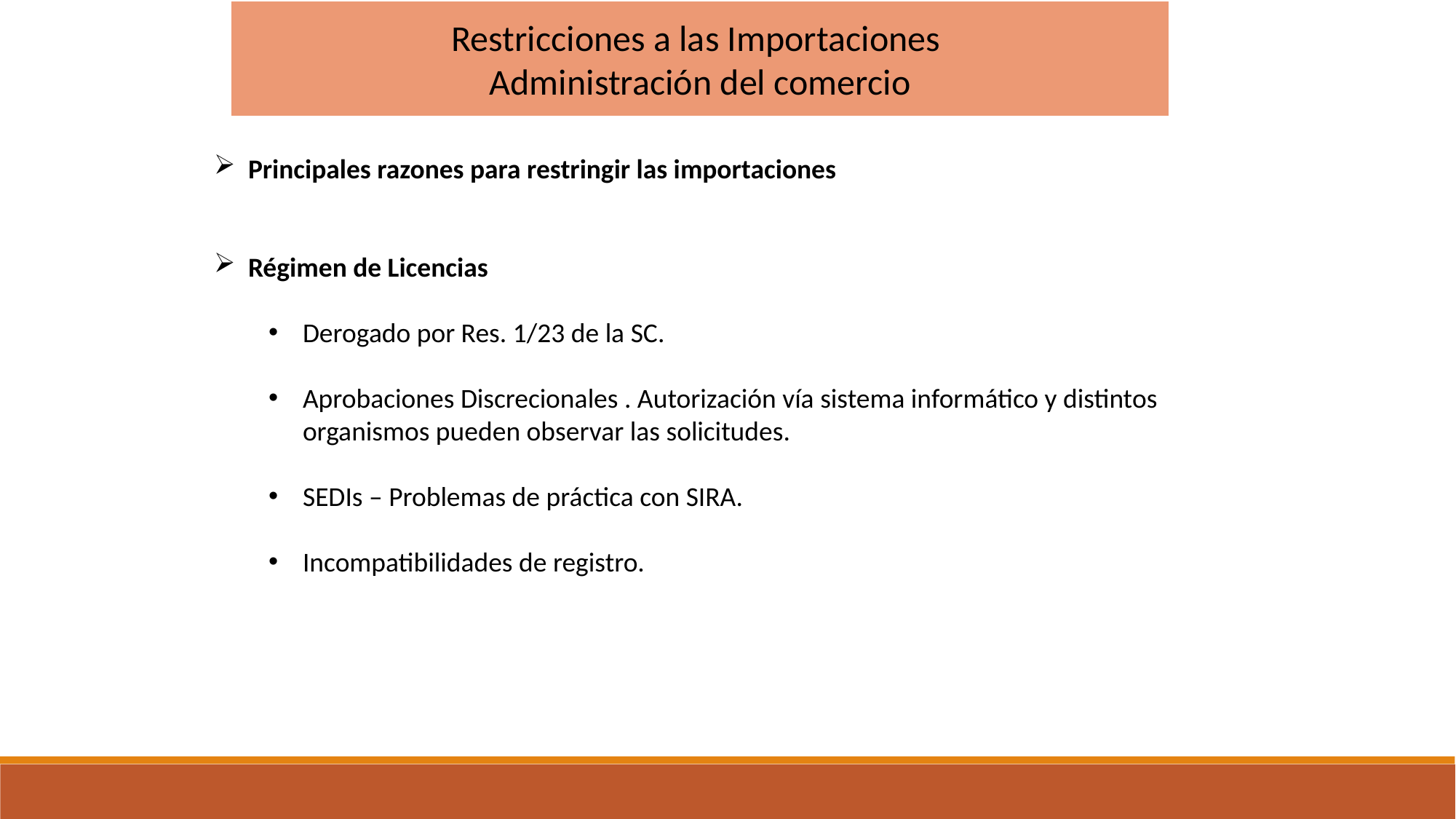

Restricciones a las Importaciones
Administración del comercio
Principales razones para restringir las importaciones

Régimen de Licencias

Derogado por Res. 1/23 de la SC.

Aprobaciones Discrecionales . Autorización vía sistema informático y distintos organismos pueden observar las solicitudes.

SEDIs – Problemas de práctica con SIRA.

Incompatibilidades de registro.